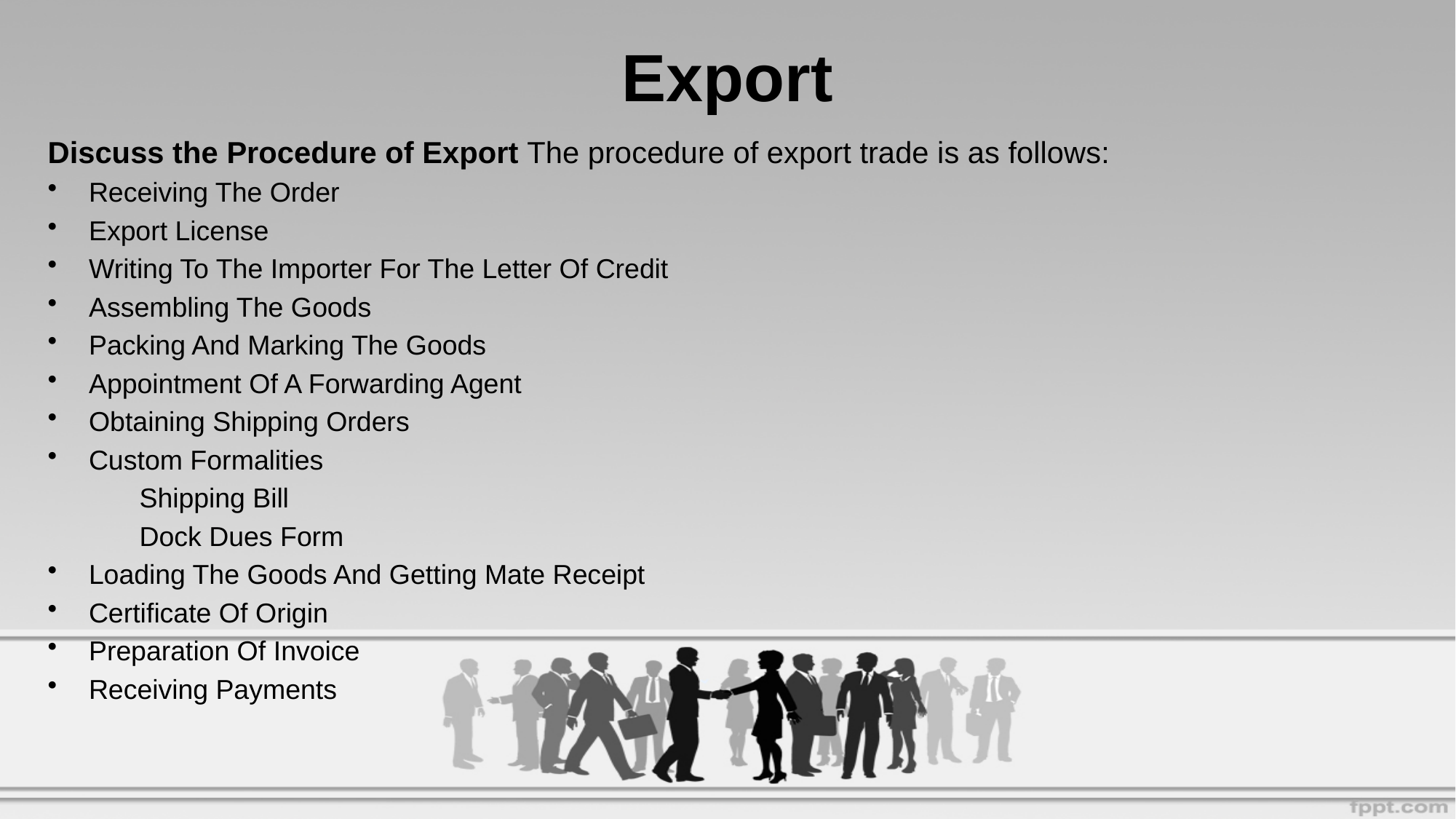

# Export
Discuss the Procedure of Export The procedure of export trade is as follows:
Receiving The Order
Export License
Writing To The Importer For The Letter Of Credit
Assembling The Goods
Packing And Marking The Goods
Appointment Of A Forwarding Agent
Obtaining Shipping Orders
Custom Formalities
            Shipping Bill
            Dock Dues Form
Loading The Goods And Getting Mate Receipt
Certificate Of Origin
Preparation Of Invoice
Receiving Payments